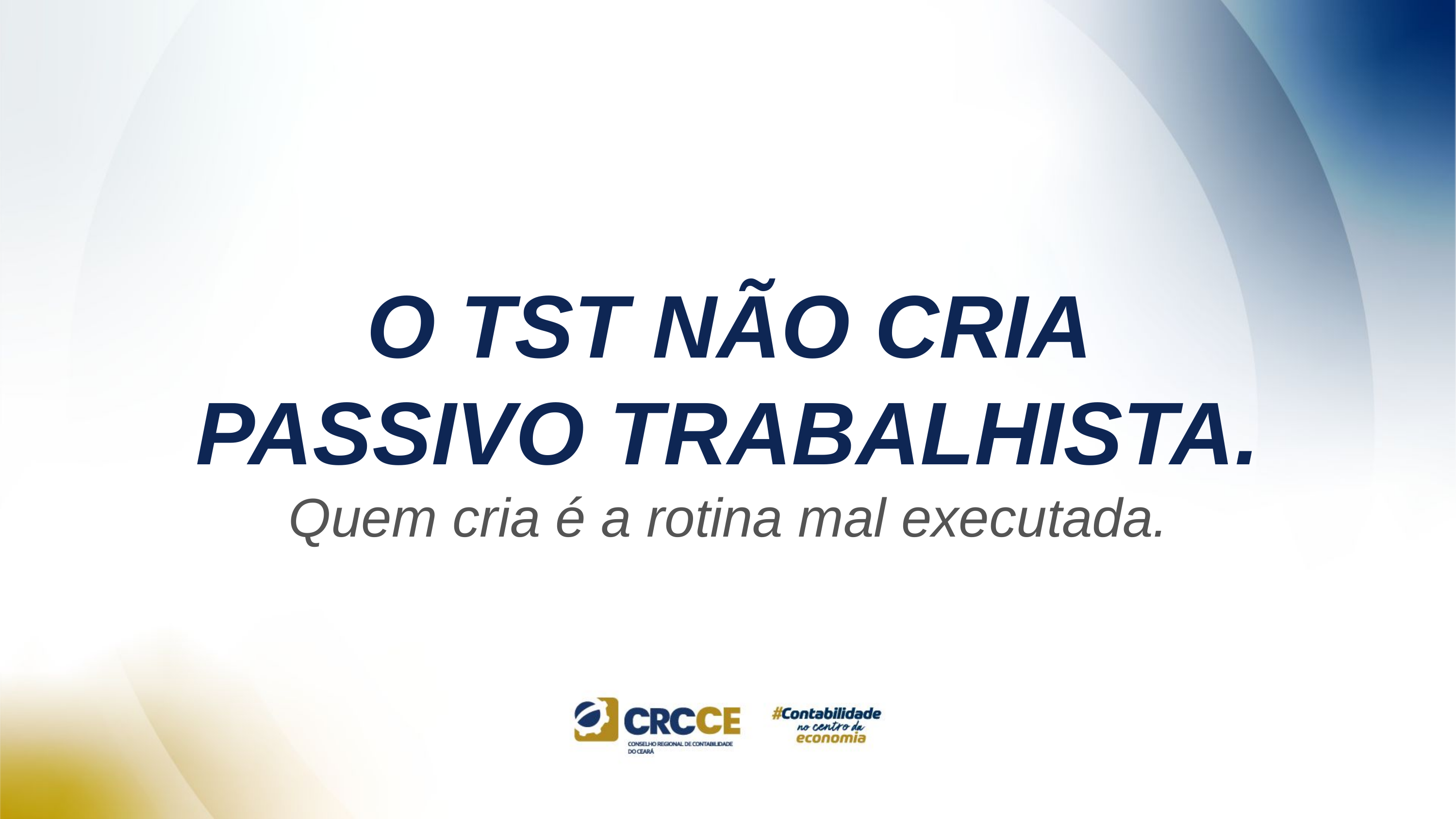

# O TST NÃO CRIA PASSIVO TRABALHISTA.
Quem cria é a rotina mal executada.